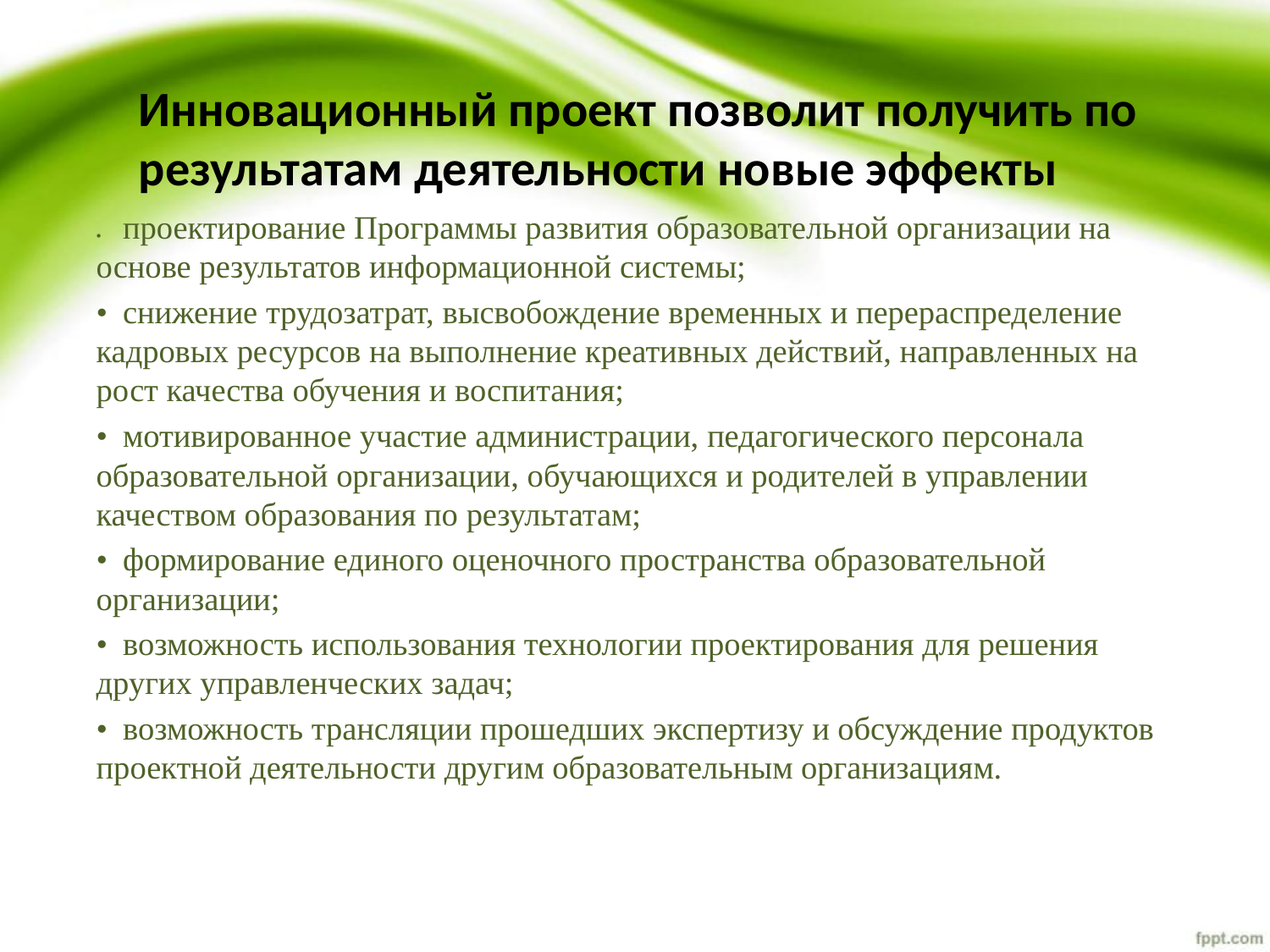

# Инновационный проект позволит получить по результатам деятельности новые эффекты
•	проектирование Программы развития образовательной организации на основе результатов информационной системы;
•	снижение трудозатрат, высвобождение временных и перераспределение кадровых ресурсов на выполнение креативных действий, направленных на рост качества обучения и воспитания;
•	мотивированное участие администрации, педагогического персонала образовательной организации, обучающихся и родителей в управлении качеством образования по результатам;
•	формирование единого оценочного пространства образовательной организации;
•	возможность использования технологии проектирования для решения других управленческих задач;
•	возможность трансляции прошедших экспертизу и обсуждение продуктов проектной деятельности другим образовательным организациям.